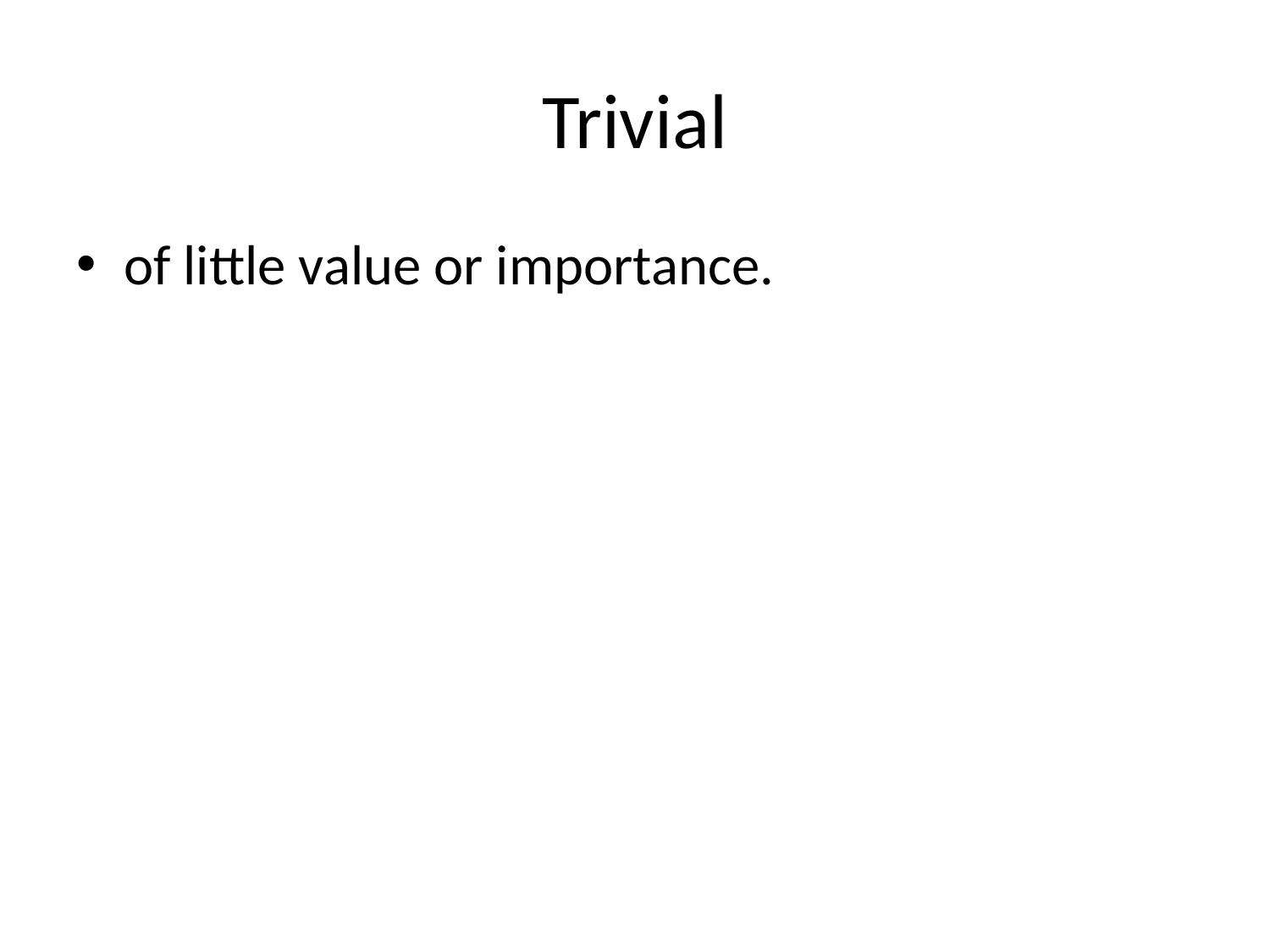

# Trivial
of little value or importance.